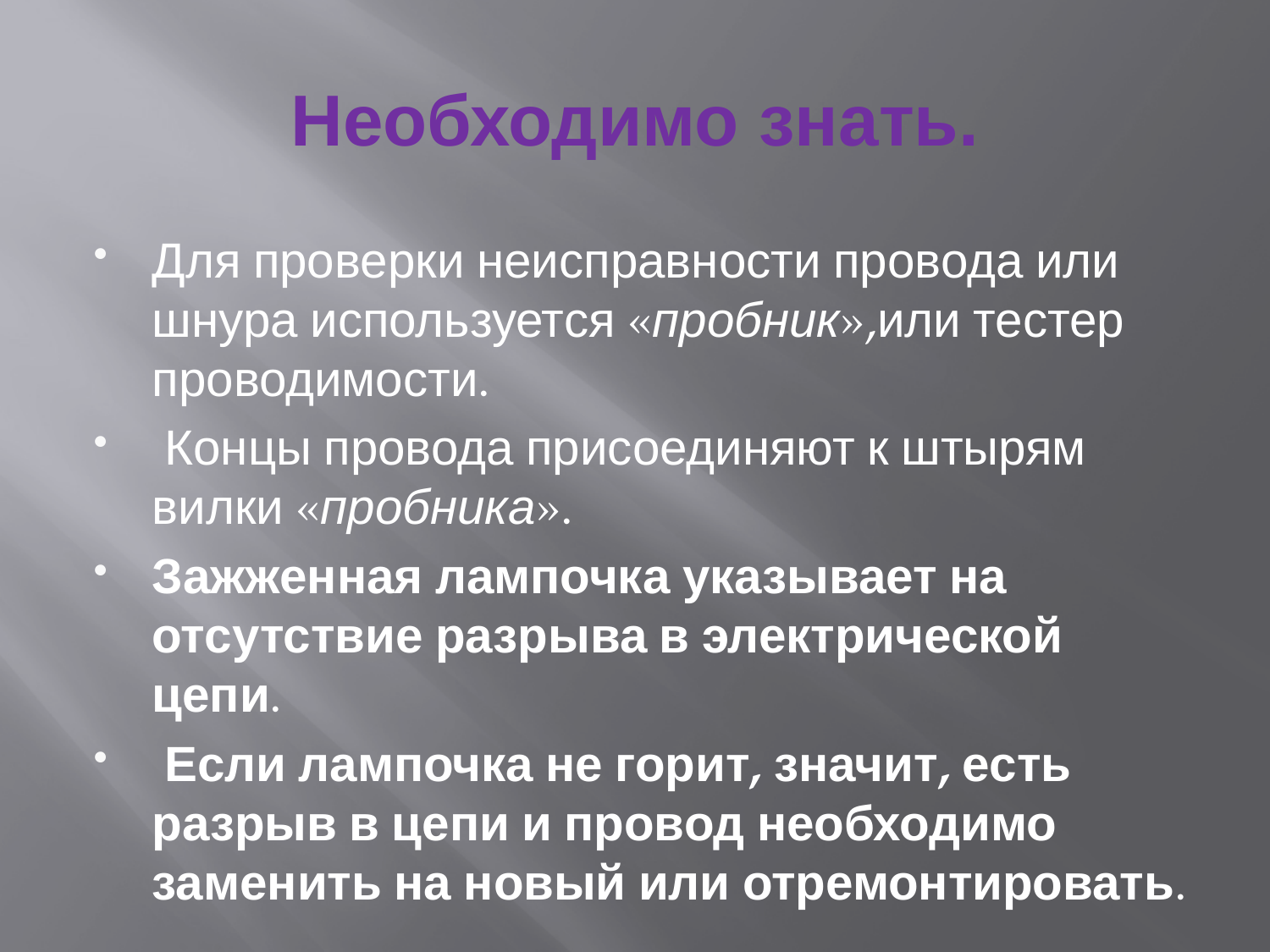

# Необходимо знать.
Для проверки неисправности провода или шнура используется «пробник»,или тестер проводимости.
 Концы провода присоединяют к штырям вилки «пробника».
Зажженная лампочка указывает на отсутствие разрыва в электрической цепи.
 Если лампочка не горит, значит, есть разрыв в цепи и провод необходимо заменить на новый или отремонтировать.